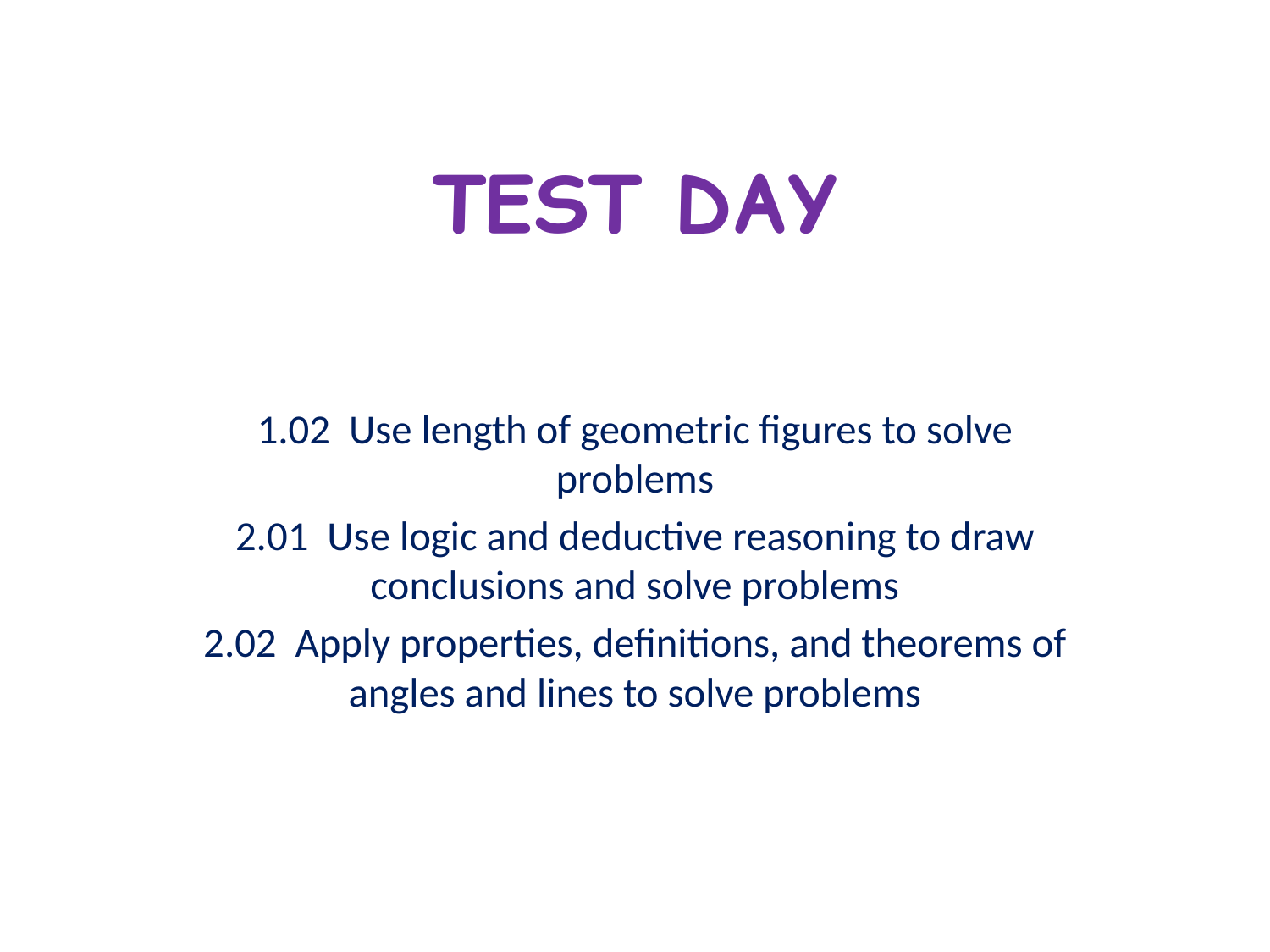

# TEST DAY

1.02  Use length of geometric figures to solve problems
2.01  Use logic and deductive reasoning to draw conclusions and solve problems
2.02  Apply properties, definitions, and theorems of angles and lines to solve problems